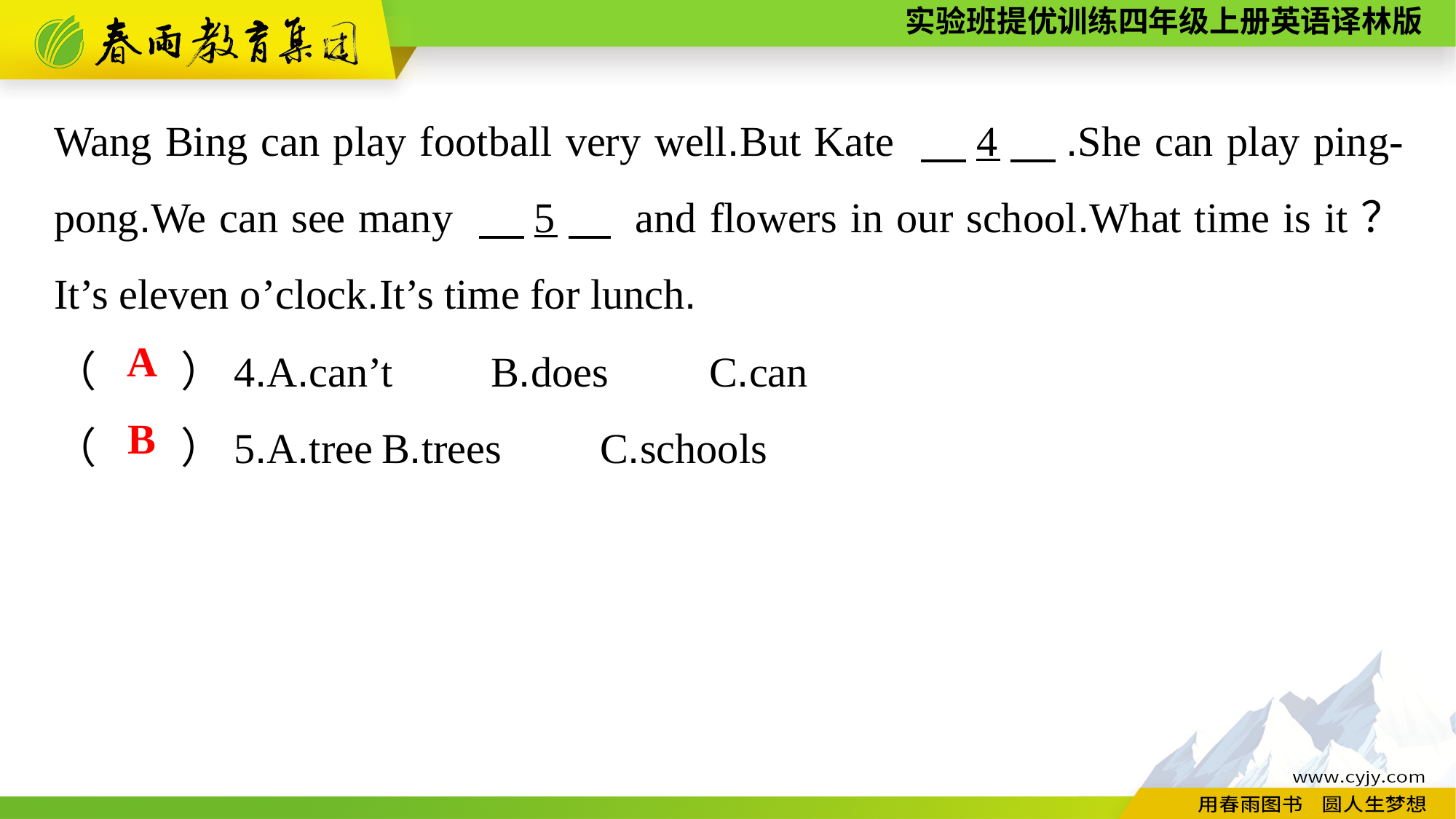

Wang Bing can play football very well.But Kate 　4　.She can play ping-pong.We can see many 　5　 and flowers in our school.What time is it？ It’s eleven o’clock.It’s time for lunch.
（　　）4.A.can’t	B.does	C.can
（　　）5.A.tree	B.trees	C.schools
A
B